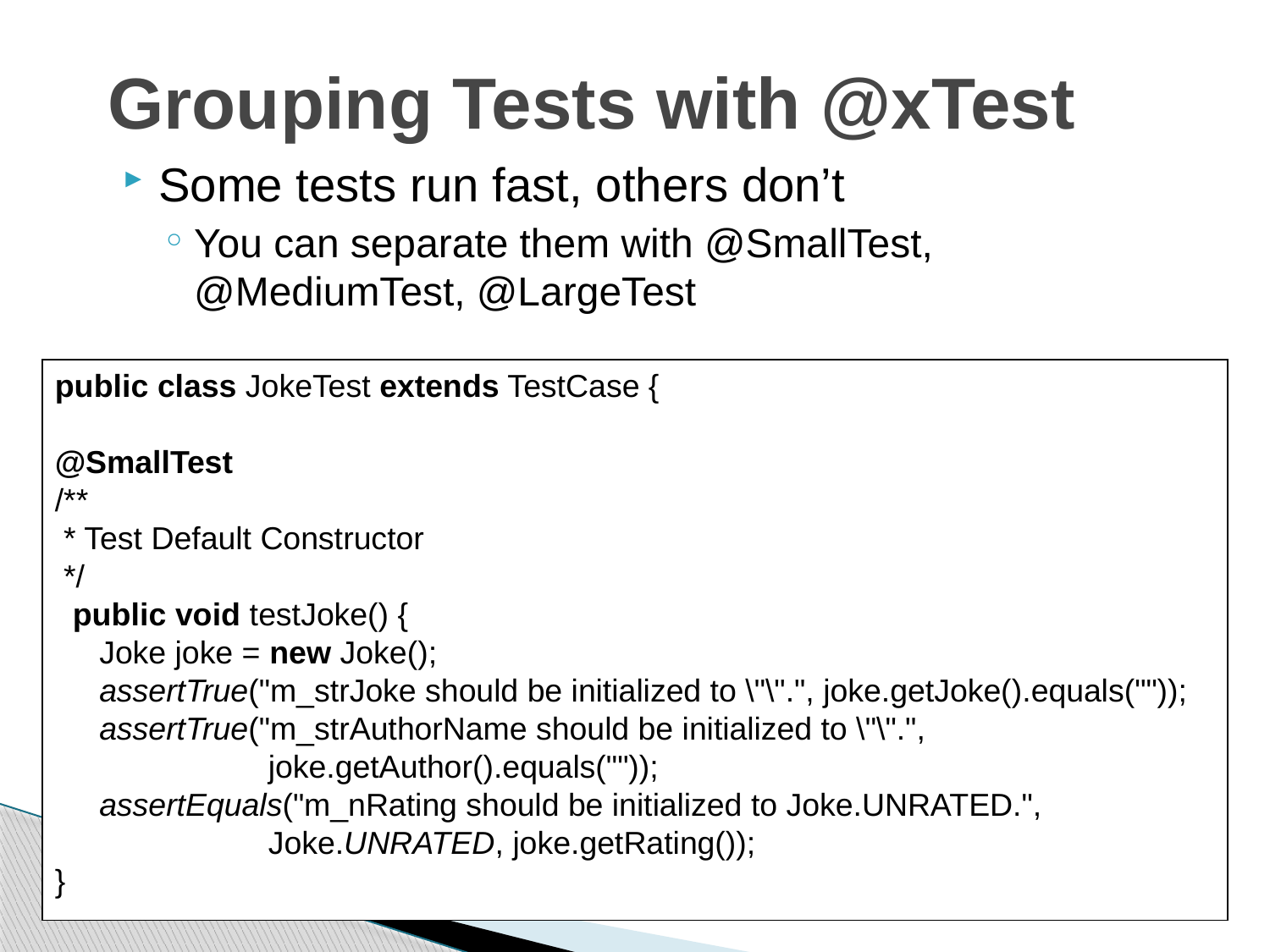

# Grouping Tests with @xTest
Some tests run fast, others don’t
You can separate them with @SmallTest, @MediumTest, @LargeTest
public class JokeTest extends TestCase {

@SmallTest
/**
 * Test Default Constructor
 */
  public void testJoke() {
     Joke joke = new Joke();
     assertTrue("m_strJoke should be initialized to \"\".", joke.getJoke().equals(""));
     assertTrue("m_strAuthorName should be initialized to \"\".",
                        joke.getAuthor().equals(""));
     assertEquals("m_nRating should be initialized to Joke.UNRATED.",
                        Joke.UNRATED, joke.getRating());
}